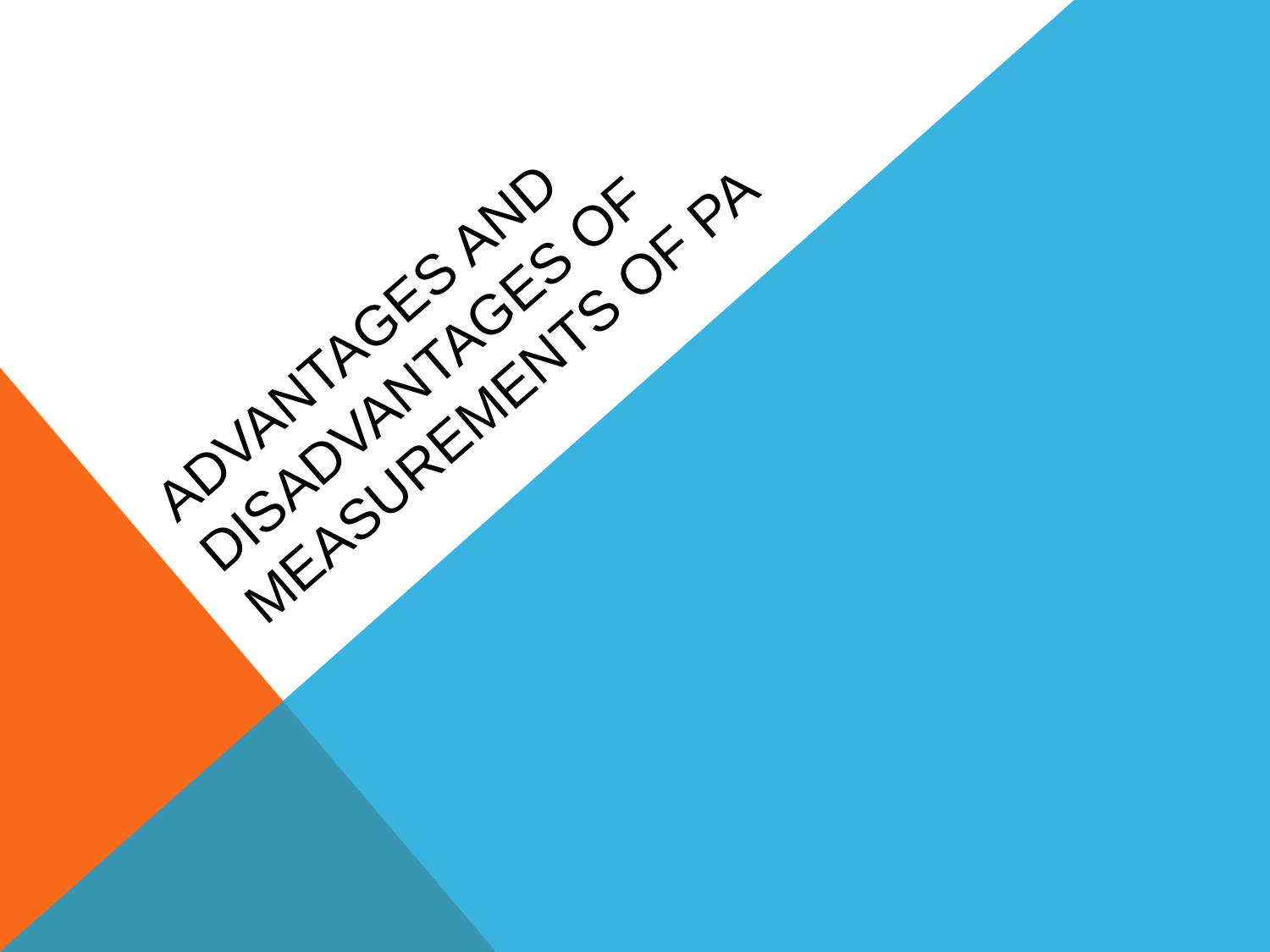

# Advantages and Disadvantages of measurements of PA